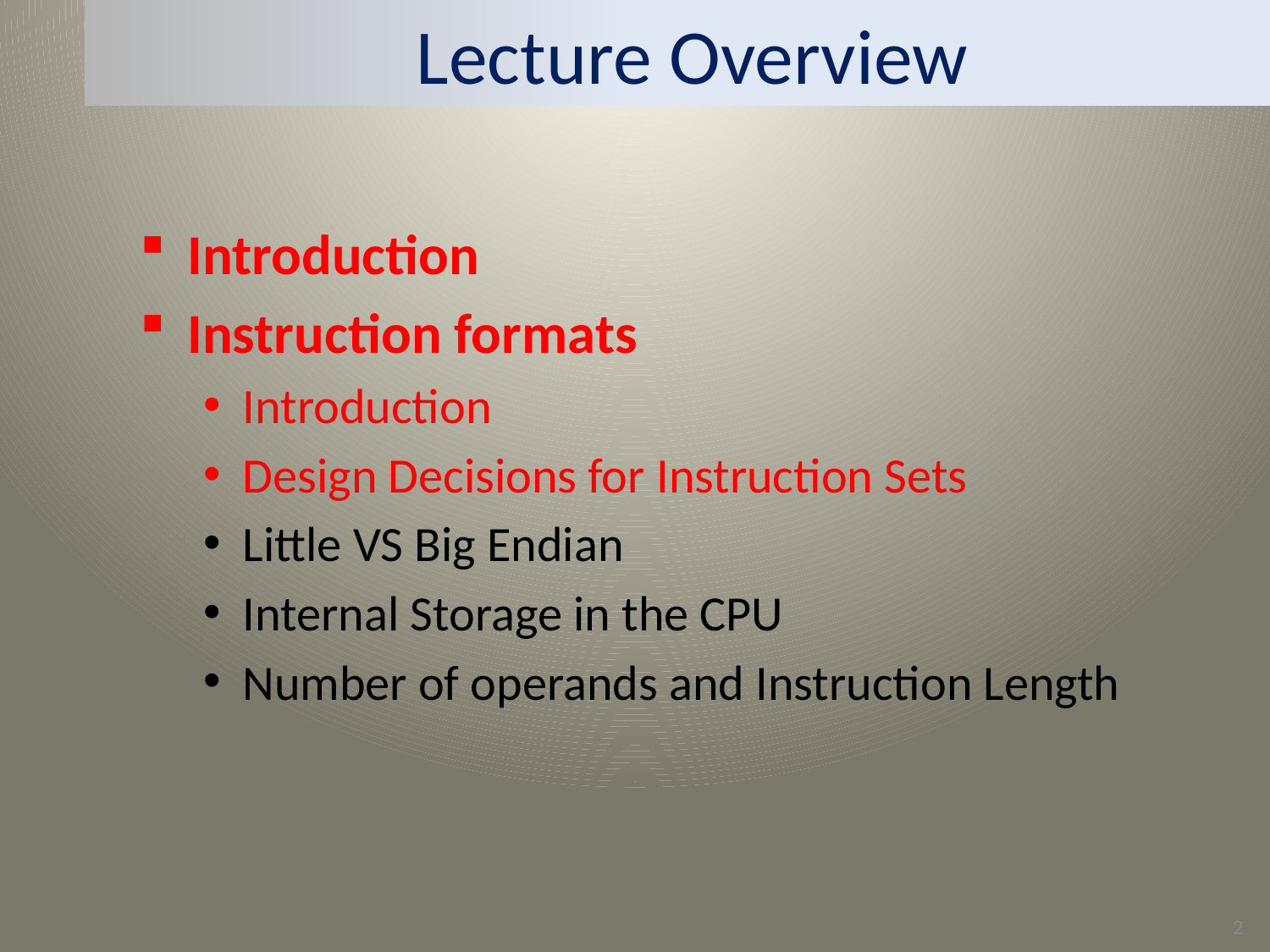

# Lecture Overview
Introduction
Instruction formats
Introduction
Design Decisions for Instruction Sets
Little VS Big Endian
Internal Storage in the CPU
Number of operands and Instruction Length